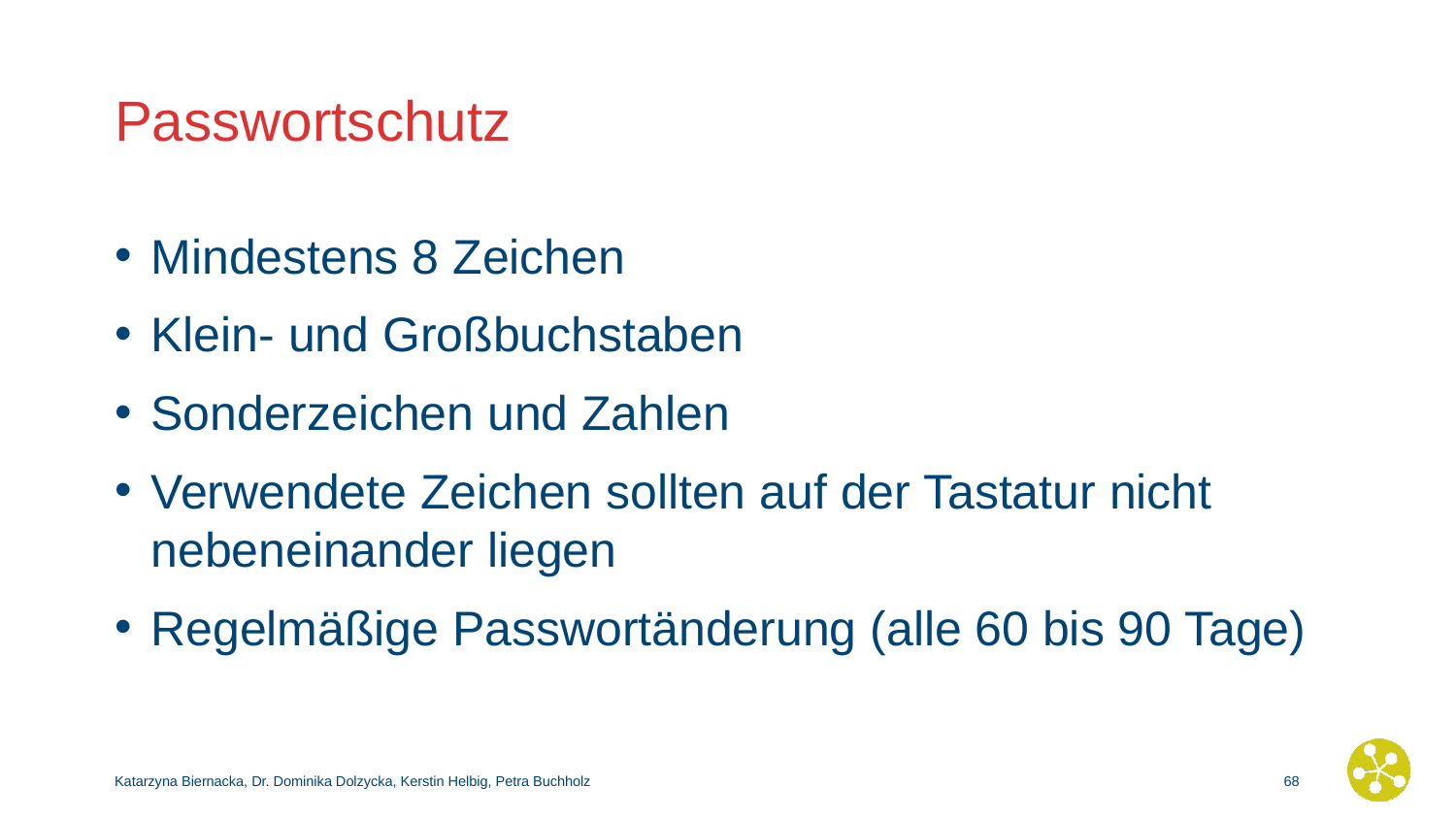

# Passwortschutz
Mindestens 8 Zeichen
Klein- und Großbuchstaben
Sonderzeichen und Zahlen
Verwendete Zeichen sollten auf der Tastatur nicht nebeneinander liegen
Regelmäßige Passwortänderung (alle 60 bis 90 Tage)
Katarzyna Biernacka, Dr. Dominika Dolzycka, Kerstin Helbig, Petra Buchholz
68